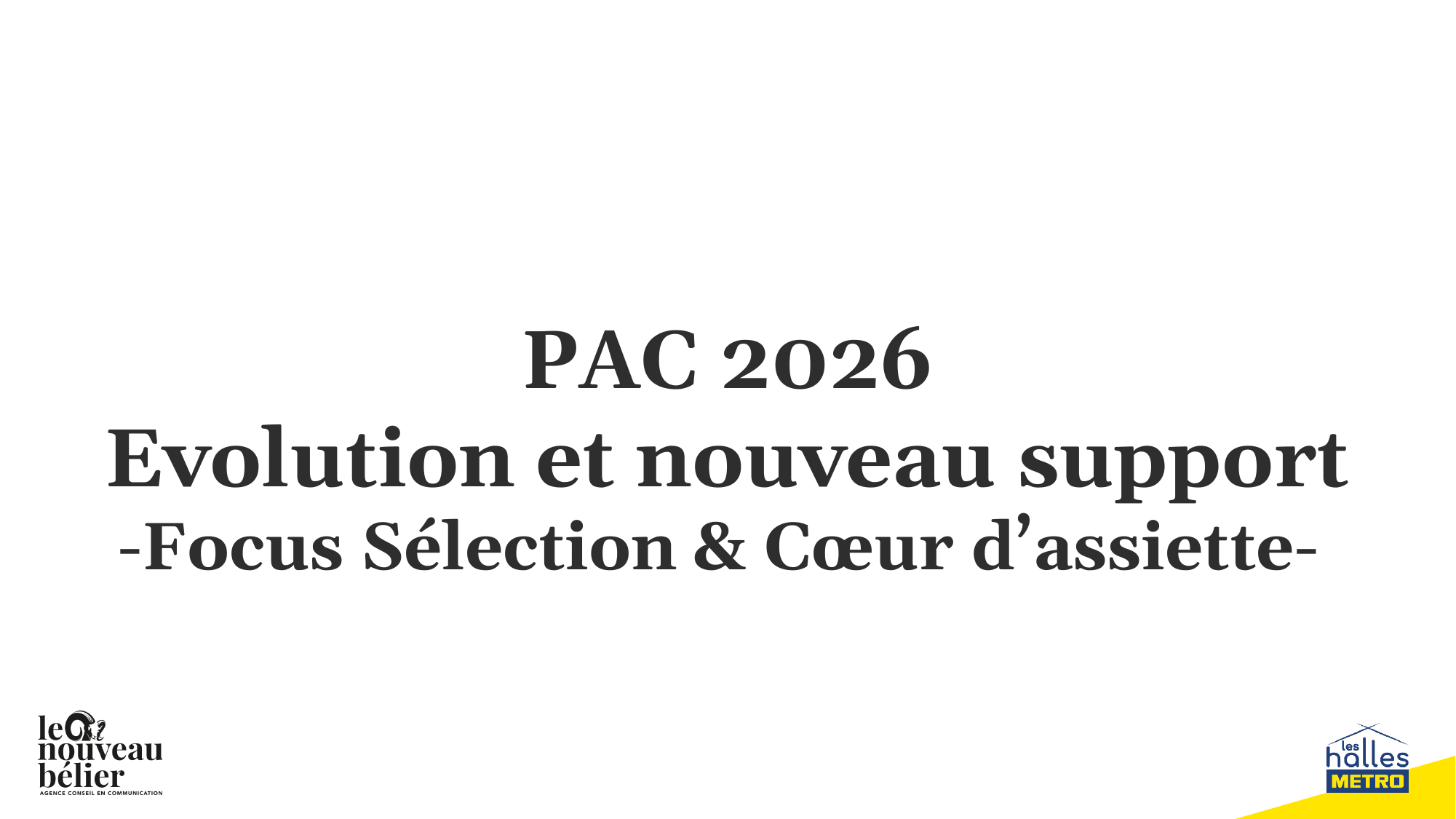

# PAC 2026 Evolution et nouveau support -Focus Sélection & Cœur d’assiette-